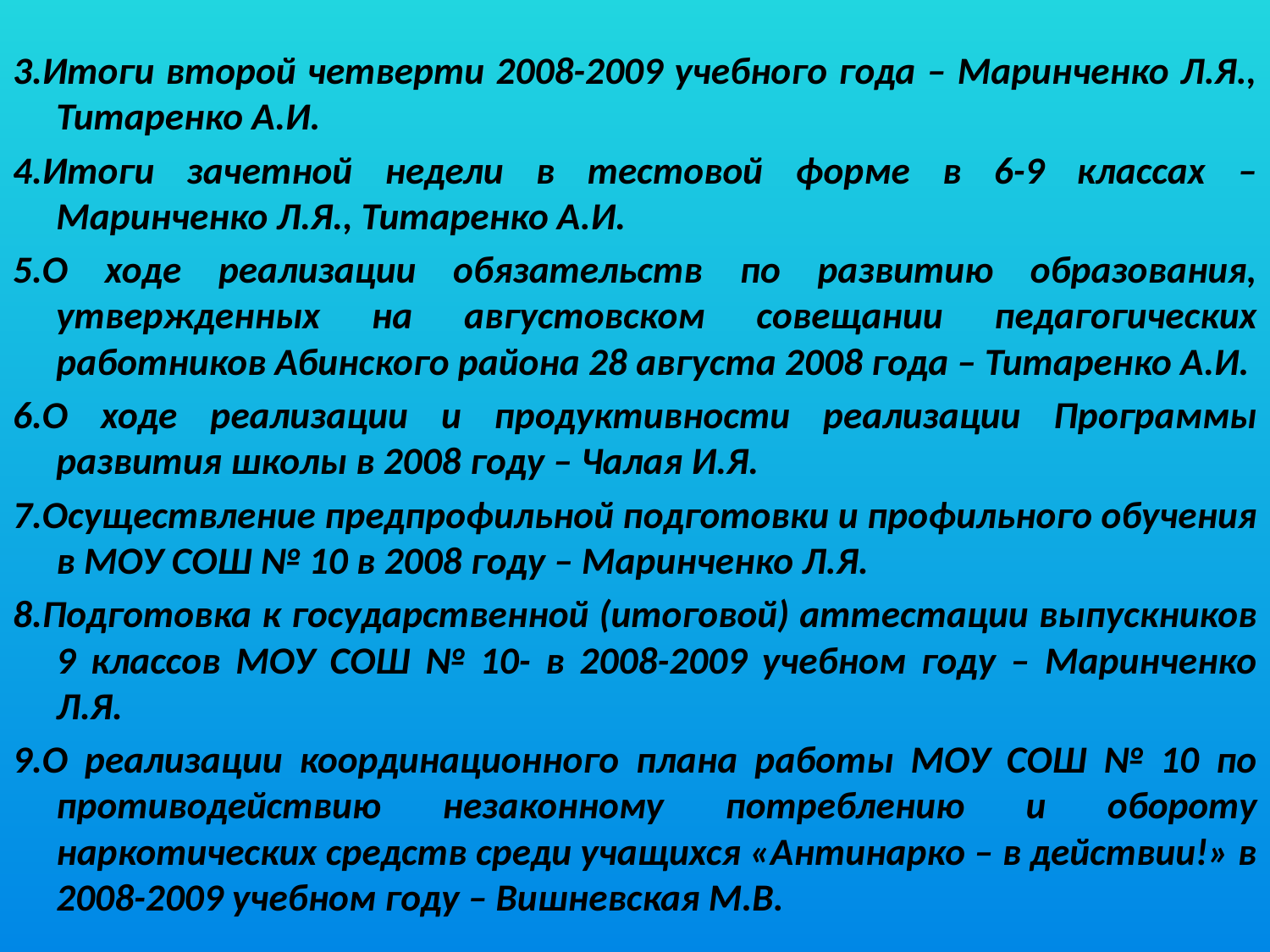

#
3.Итоги второй четверти 2008-2009 учебного года – Маринченко Л.Я., Титаренко А.И.
4.Итоги зачетной недели в тестовой форме в 6-9 классах – Маринченко Л.Я., Титаренко А.И.
5.О ходе реализации обязательств по развитию образования, утвержденных на августовском совещании педагогических работников Абинского района 28 августа 2008 года – Титаренко А.И.
6.О ходе реализации и продуктивности реализации Программы развития школы в 2008 году – Чалая И.Я.
7.Осуществление предпрофильной подготовки и профильного обучения в МОУ СОШ № 10 в 2008 году – Маринченко Л.Я.
8.Подготовка к государственной (итоговой) аттестации выпускников 9 классов МОУ СОШ № 10- в 2008-2009 учебном году – Маринченко Л.Я.
9.О реализации координационного плана работы МОУ СОШ № 10 по противодействию незаконному потреблению и обороту наркотических средств среди учащихся «Антинарко – в действии!» в 2008-2009 учебном году – Вишневская М.В.